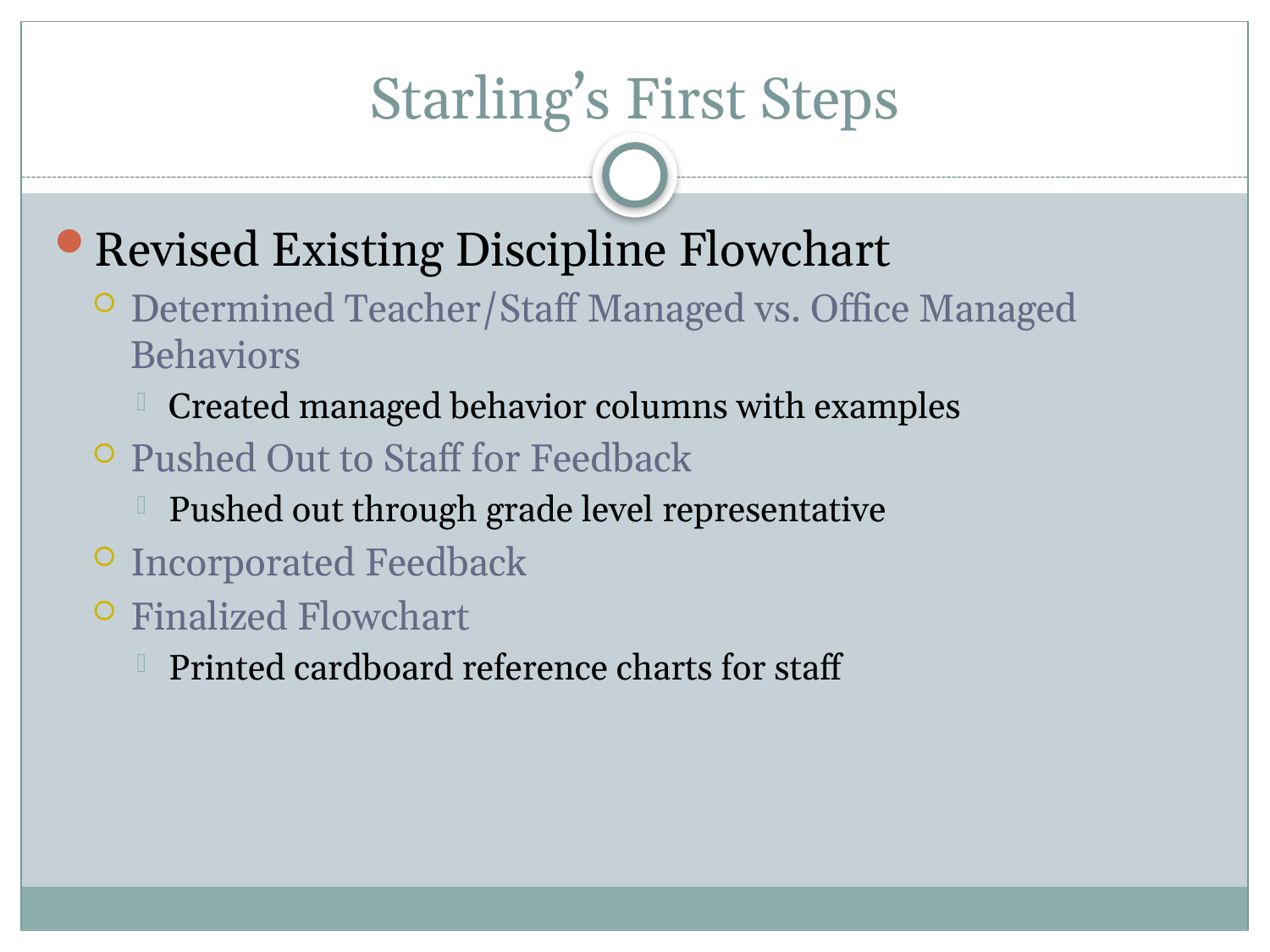

# Starling’s First Steps
Revised Existing Discipline Flowchart
Determined Teacher/Staff Managed vs. Office Managed Behaviors
Created managed behavior columns with examples
Pushed Out to Staff for Feedback
Pushed out through grade level representative
Incorporated Feedback
Finalized Flowchart
Printed cardboard reference charts for staff